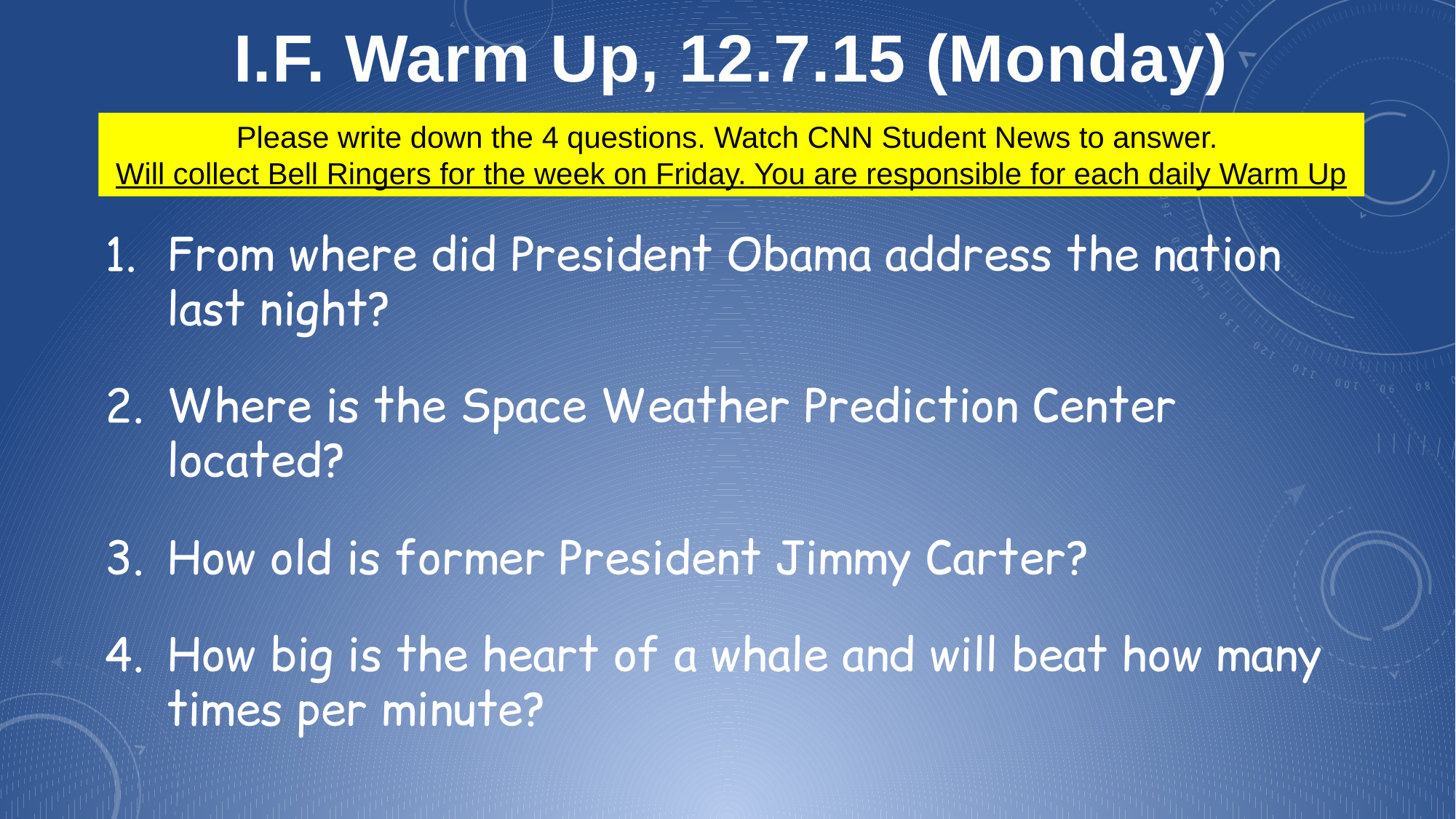

I.F. Warm Up, 12.7.15 (Monday)
Please write down the 4 questions. Watch CNN Student News to answer.
Will collect Bell Ringers for the week on Friday. You are responsible for each daily Warm Up
From where did President Obama address the nation last night?
Where is the Space Weather Prediction Center located?
How old is former President Jimmy Carter?
How big is the heart of a whale and will beat how many times per minute?